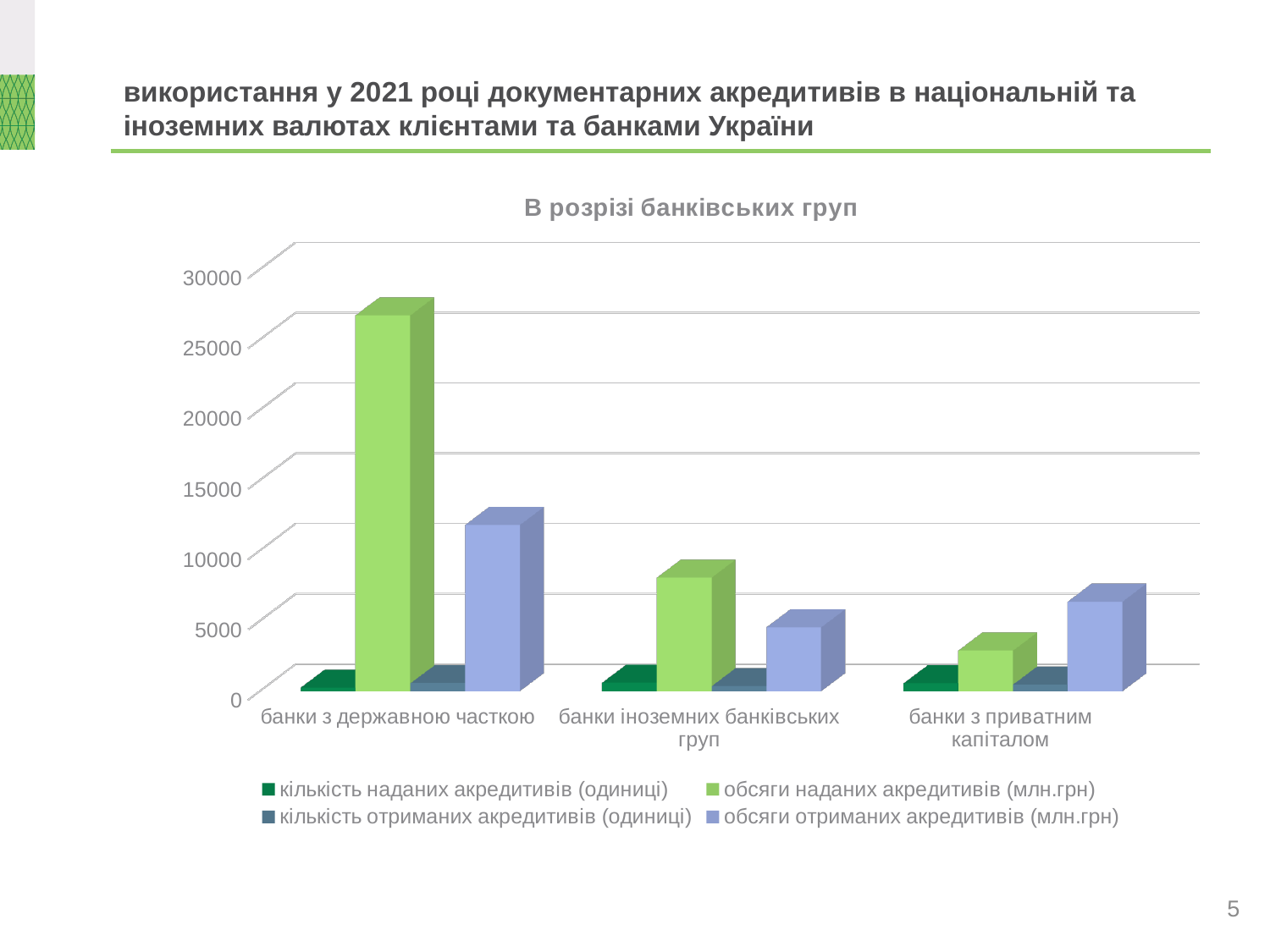

# використання у 2021 році документарних акредитивів в національній та іноземних валютах клієнтами та банками України

[unsupported chart]

5